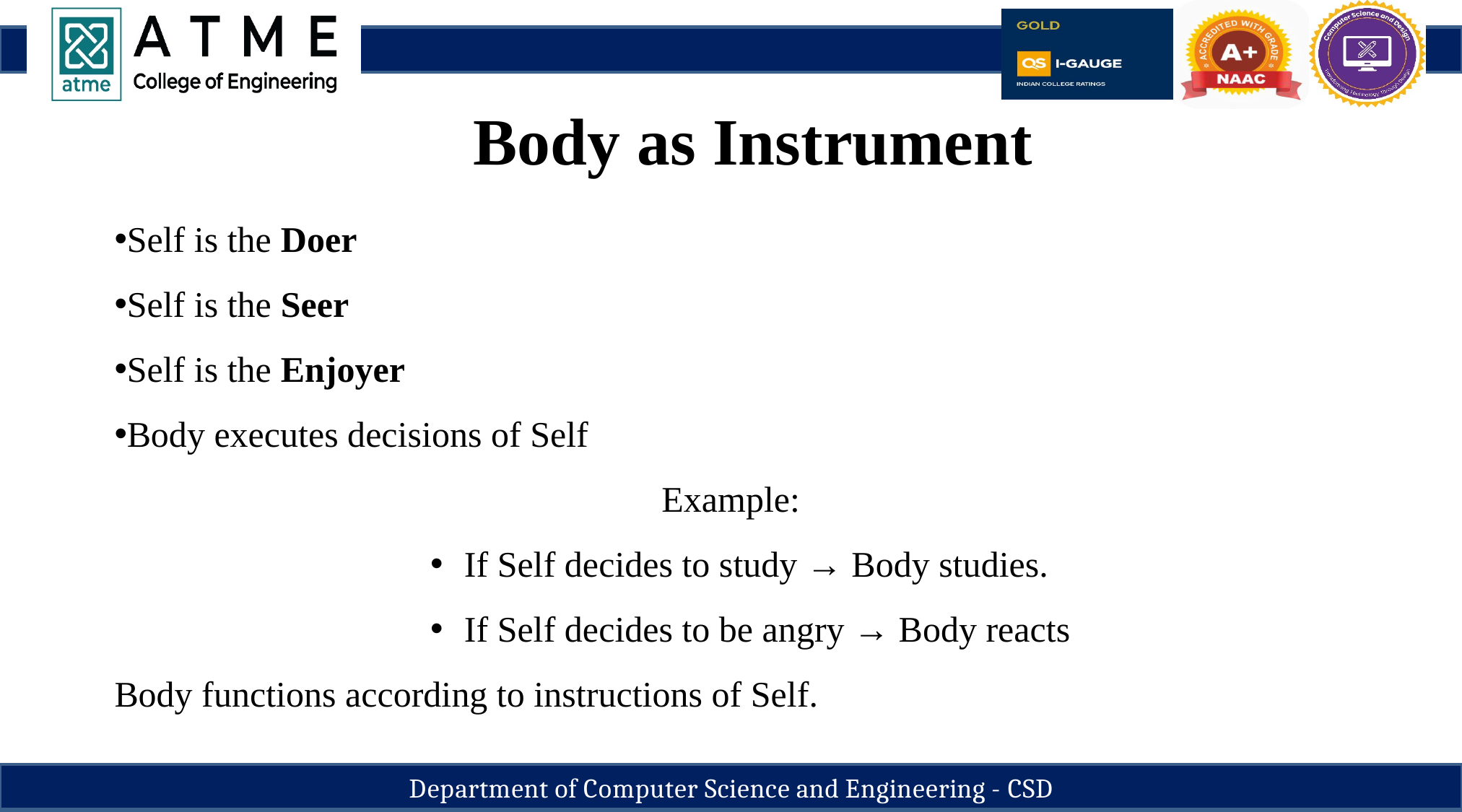

Body as Instrument
Self is the Doer
Self is the Seer
Self is the Enjoyer
Body executes decisions of Self
Example:

Body functions according to instructions of Self.
If Self decides to study → Body studies.
If Self decides to be angry → Body reacts
Department of Computer Science and Engineering - CSD